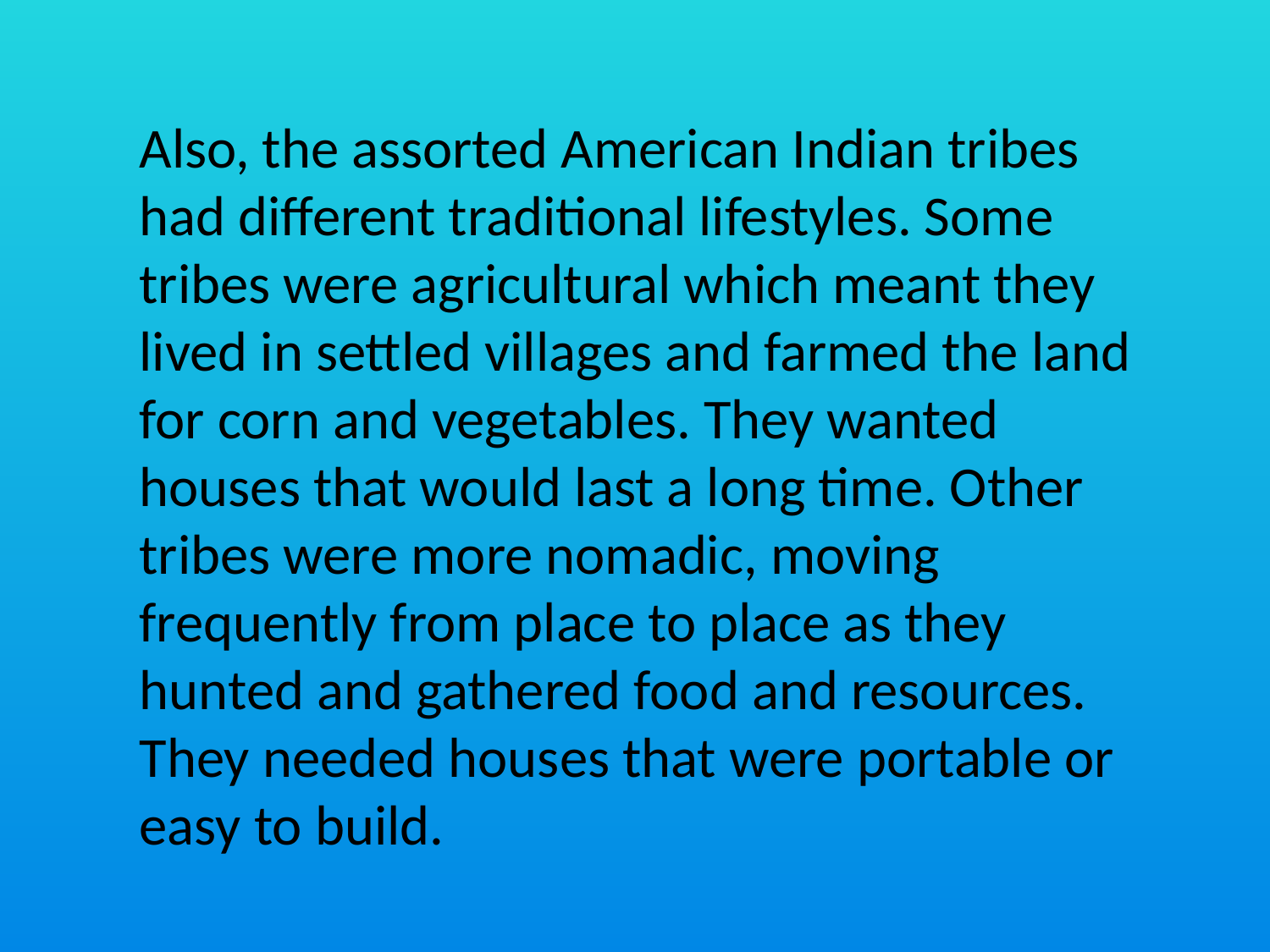

Also, the assorted American Indian tribes had different traditional lifestyles. Some tribes were agricultural which meant they lived in settled villages and farmed the land for corn and vegetables. They wanted houses that would last a long time. Other tribes were more nomadic, moving frequently from place to place as they hunted and gathered food and resources. They needed houses that were portable or easy to build.